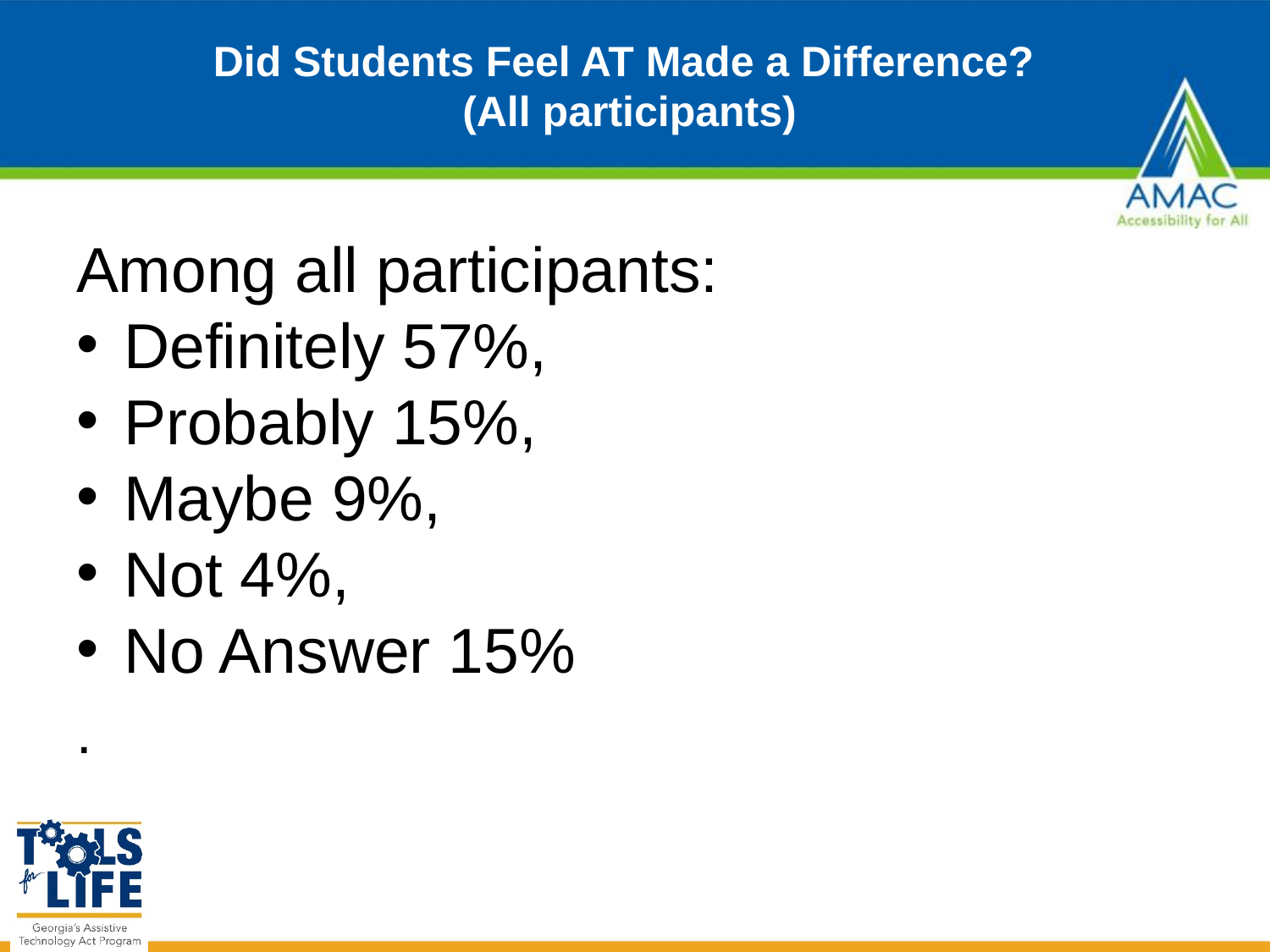

# Did Students Feel AT Made a Difference? (All participants)
Among all participants:
Definitely 57%,
Probably 15%,
Maybe 9%,
Not 4%,
No Answer 15%
.